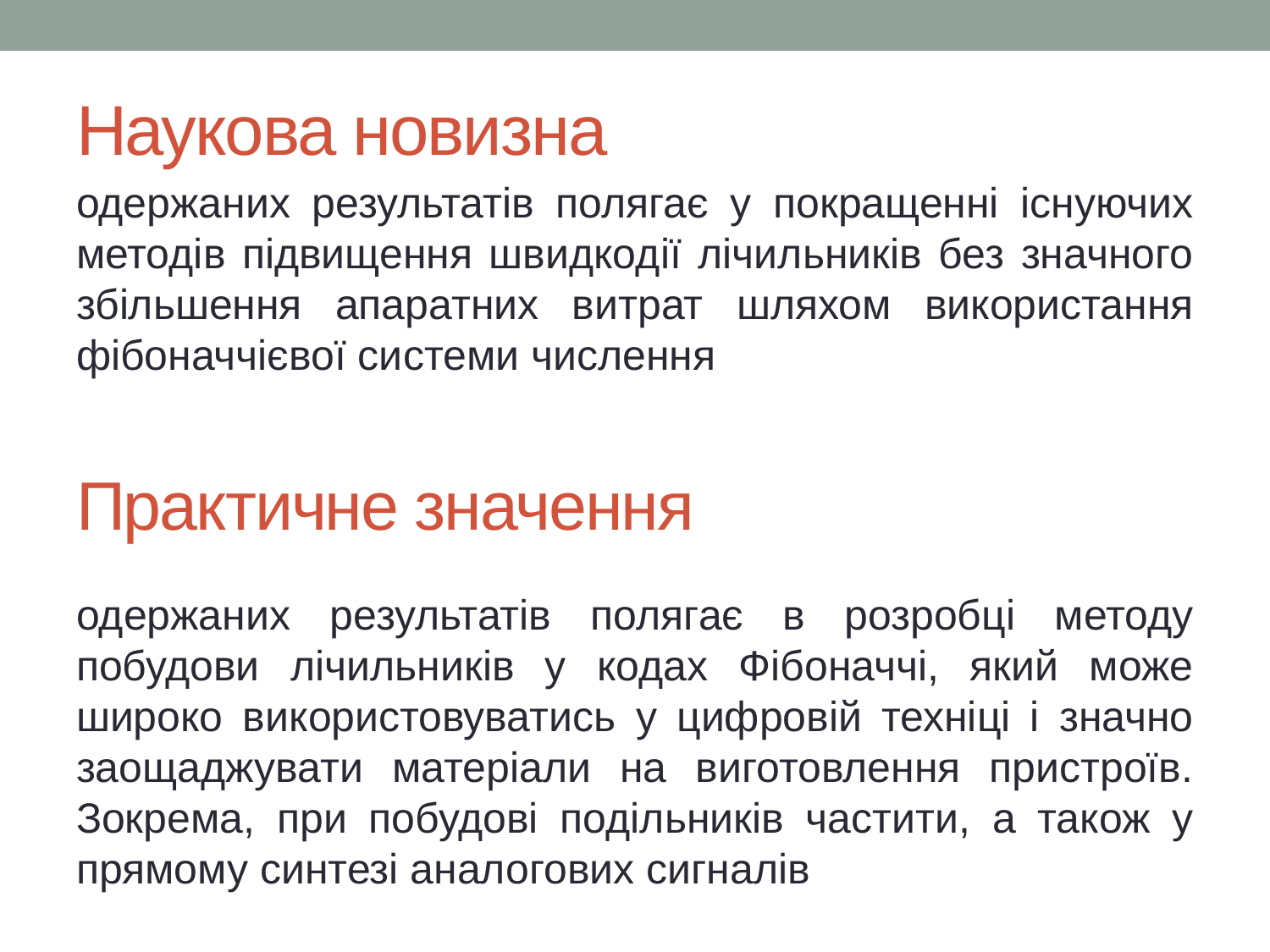

# Наукова новизна
одержаних результатів полягає у покращенні існуючих методів підвищення швидкодії лічильників без значного збільшення апаратних витрат шляхом використання фібоначчієвої системи числення
Практичне значення
одержаних результатів полягає в розробці методу побудови лічильників у кодах Фібоначчі, який може широко використовуватись у цифровій техніці і значно заощаджувати матеріали на виготовлення пристроїв. Зокрема, при побудові подільників частити, а також у прямому синтезі аналогових сигналів